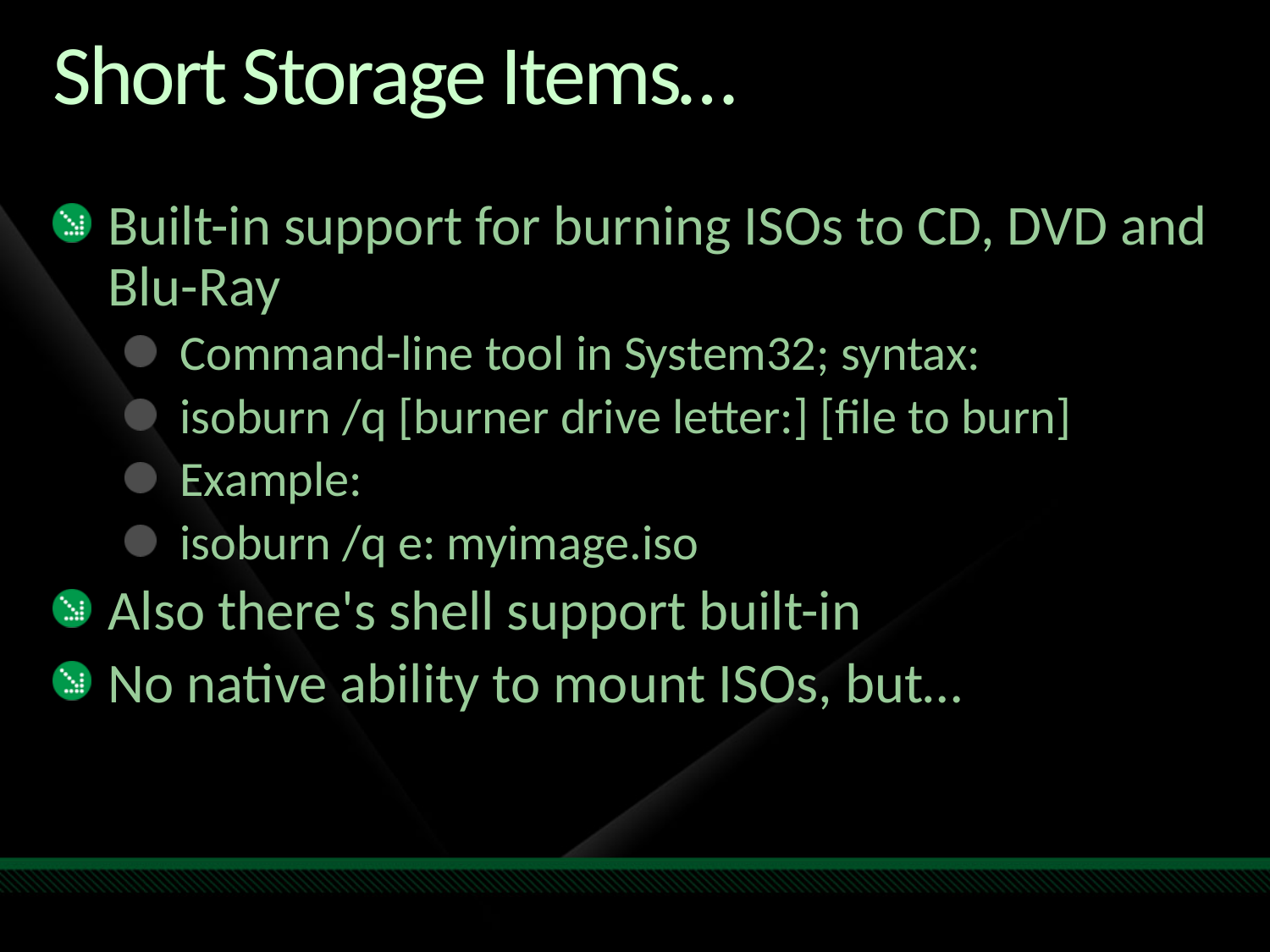

# Short Storage Items…
Built-in support for burning ISOs to CD, DVD and Blu-Ray
Command-line tool in System32; syntax:
isoburn /q [burner drive letter:] [file to burn]
Example:
isoburn /q e: myimage.iso
Also there's shell support built-in
No native ability to mount ISOs, but…